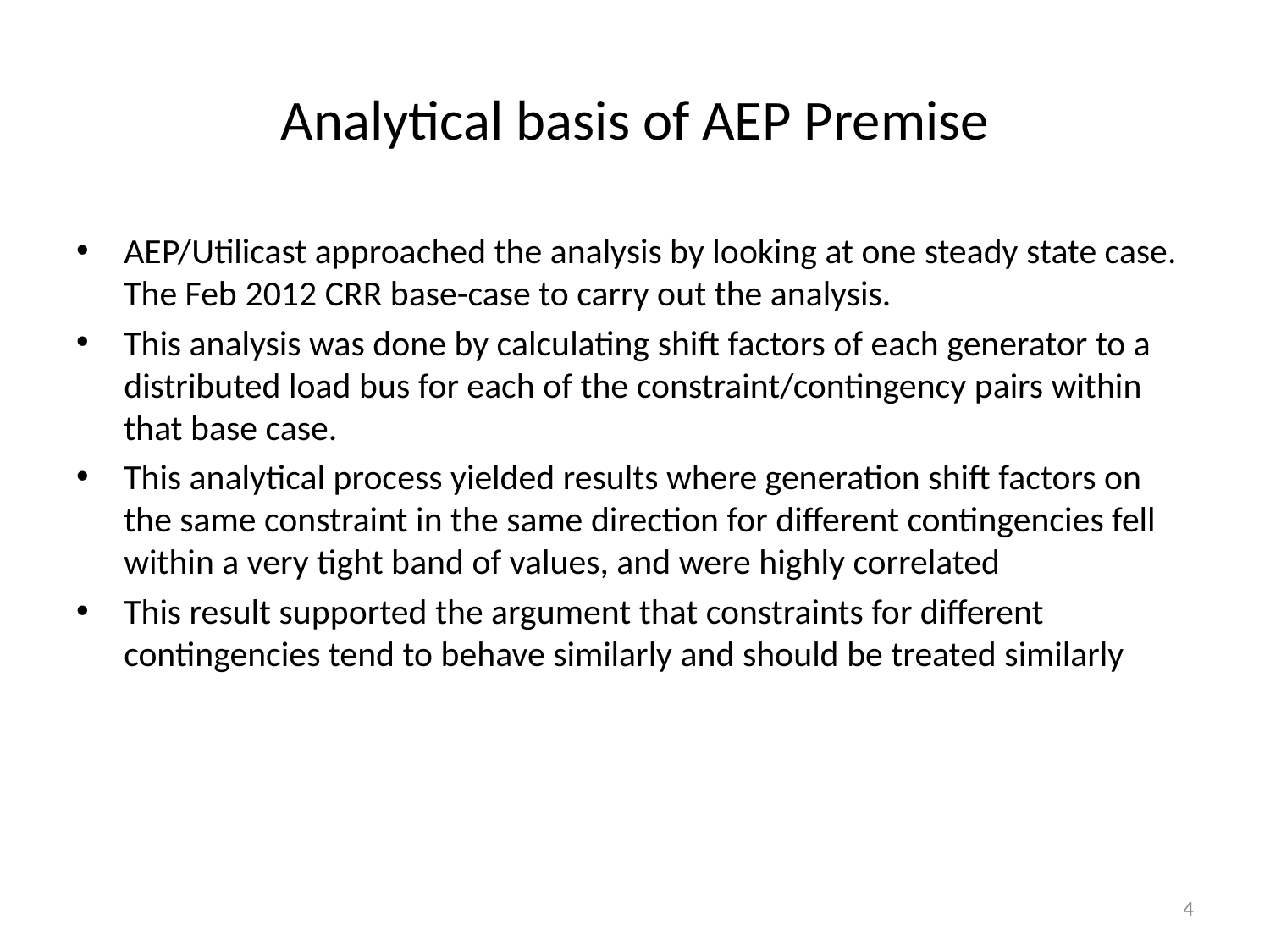

# Analytical basis of AEP Premise
AEP/Utilicast approached the analysis by looking at one steady state case. The Feb 2012 CRR base-case to carry out the analysis.
This analysis was done by calculating shift factors of each generator to a distributed load bus for each of the constraint/contingency pairs within that base case.
This analytical process yielded results where generation shift factors on the same constraint in the same direction for different contingencies fell within a very tight band of values, and were highly correlated
This result supported the argument that constraints for different contingencies tend to behave similarly and should be treated similarly

4